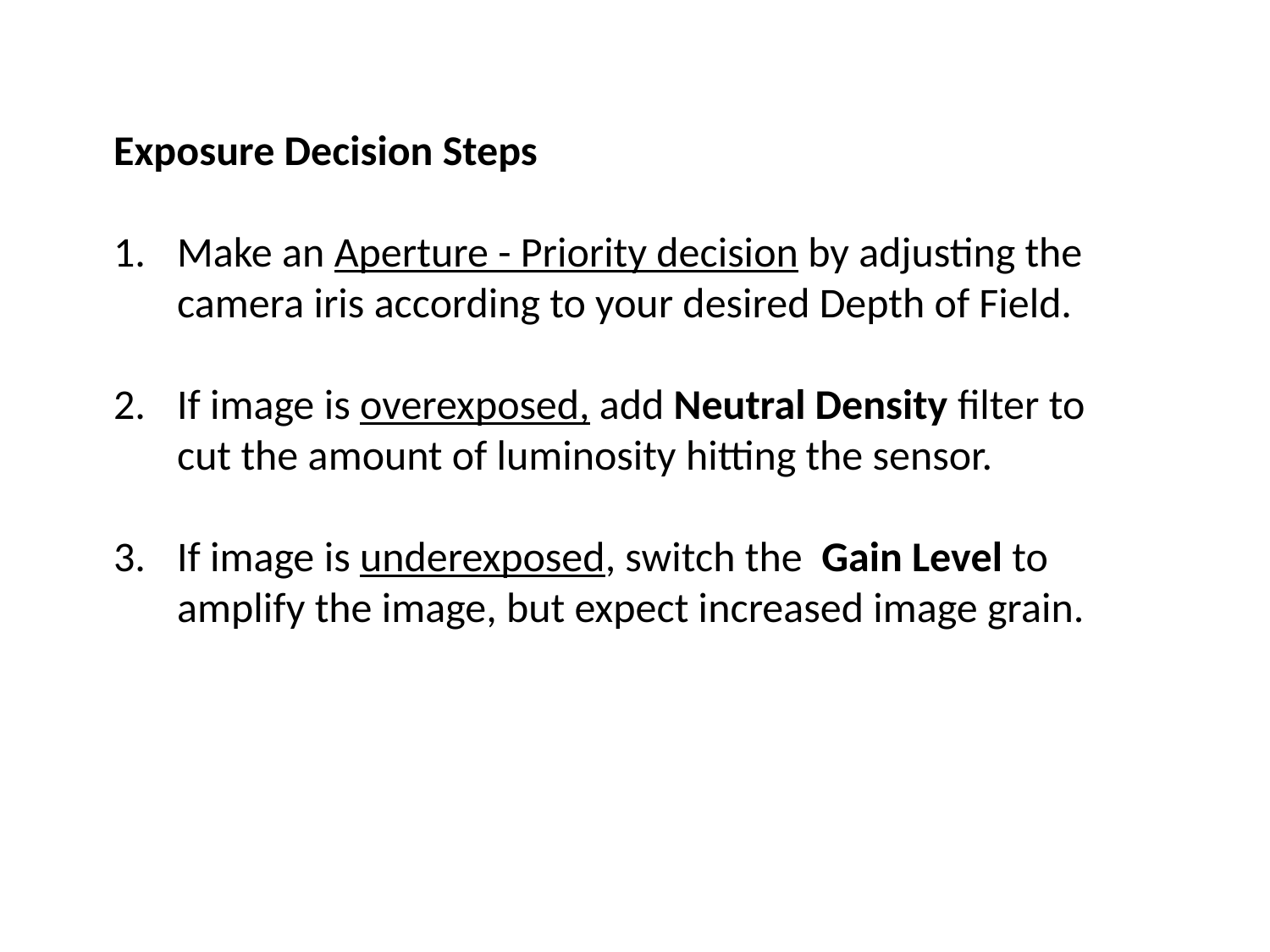

Exposure Decision Steps

Make an Aperture - Priority decision by adjusting the camera iris according to your desired Depth of Field.

If image is overexposed, add Neutral Density filter to cut the amount of luminosity hitting the sensor.

If image is underexposed, switch the  Gain Level to amplify the image, but expect increased image grain.